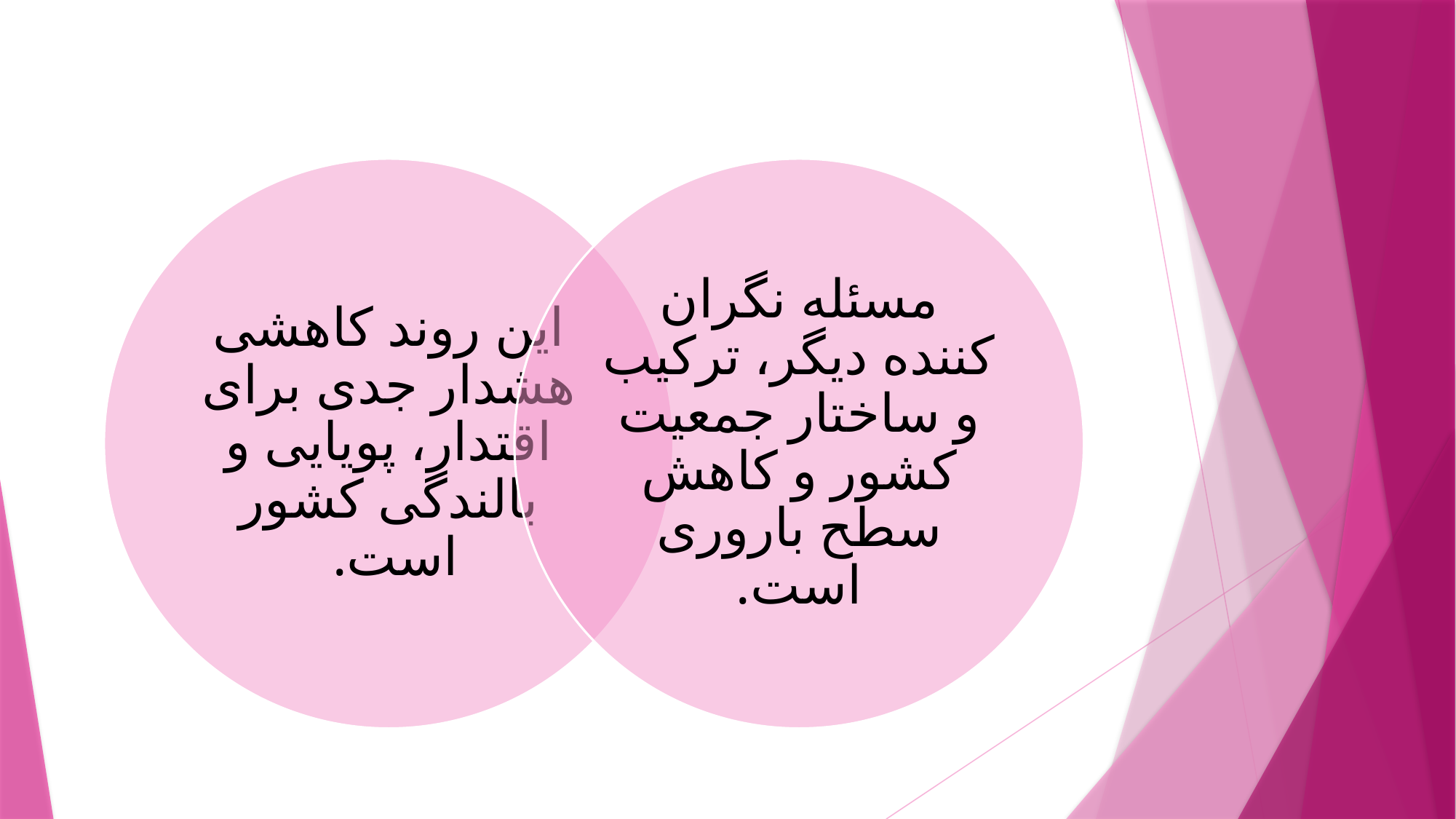

این روند کاهشی هشدار جدی برای اقتدار، پویایی و بالندگی کشور است.
مسئله نگران کننده دیگر، ترکیب و ساختار جمعیت کشور و کاهش سطح باروری است.